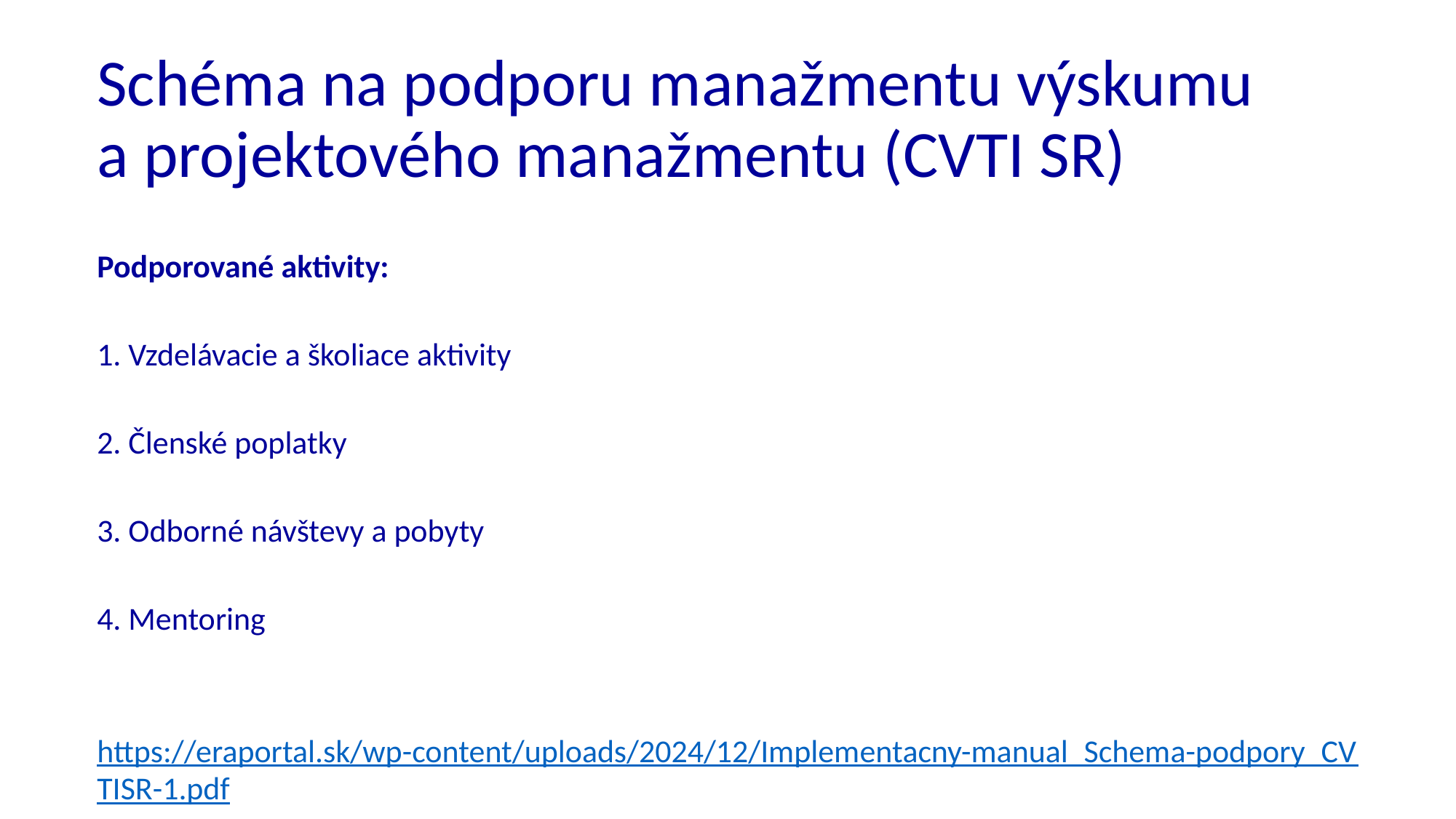

Schéma na podporu manažmentu výskumu a projektového manažmentu (CVTI SR)
# Podporované aktivity: 1. Vzdelávacie a školiace aktivity 2. Členské poplatky 3. Odborné návštevy a pobyty 4. Mentoring https://eraportal.sk/wp-content/uploads/2024/12/Implementacny-manual_Schema-podpory_CVTISR-1.pdf (kritériá, postup, formuláre...)